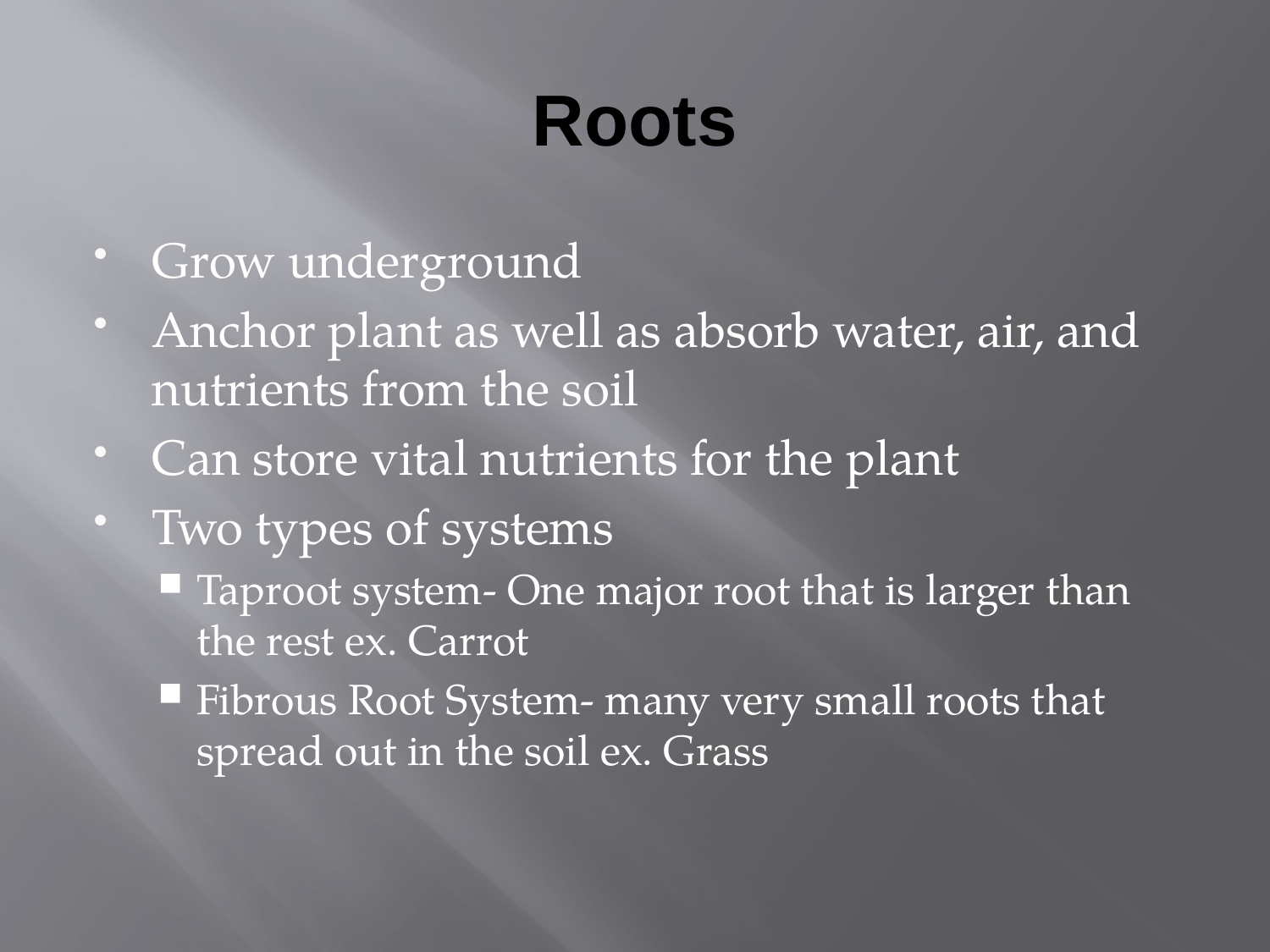

# Roots
Grow underground
Anchor plant as well as absorb water, air, and nutrients from the soil
Can store vital nutrients for the plant
Two types of systems
Taproot system- One major root that is larger than the rest ex. Carrot
Fibrous Root System- many very small roots that spread out in the soil ex. Grass